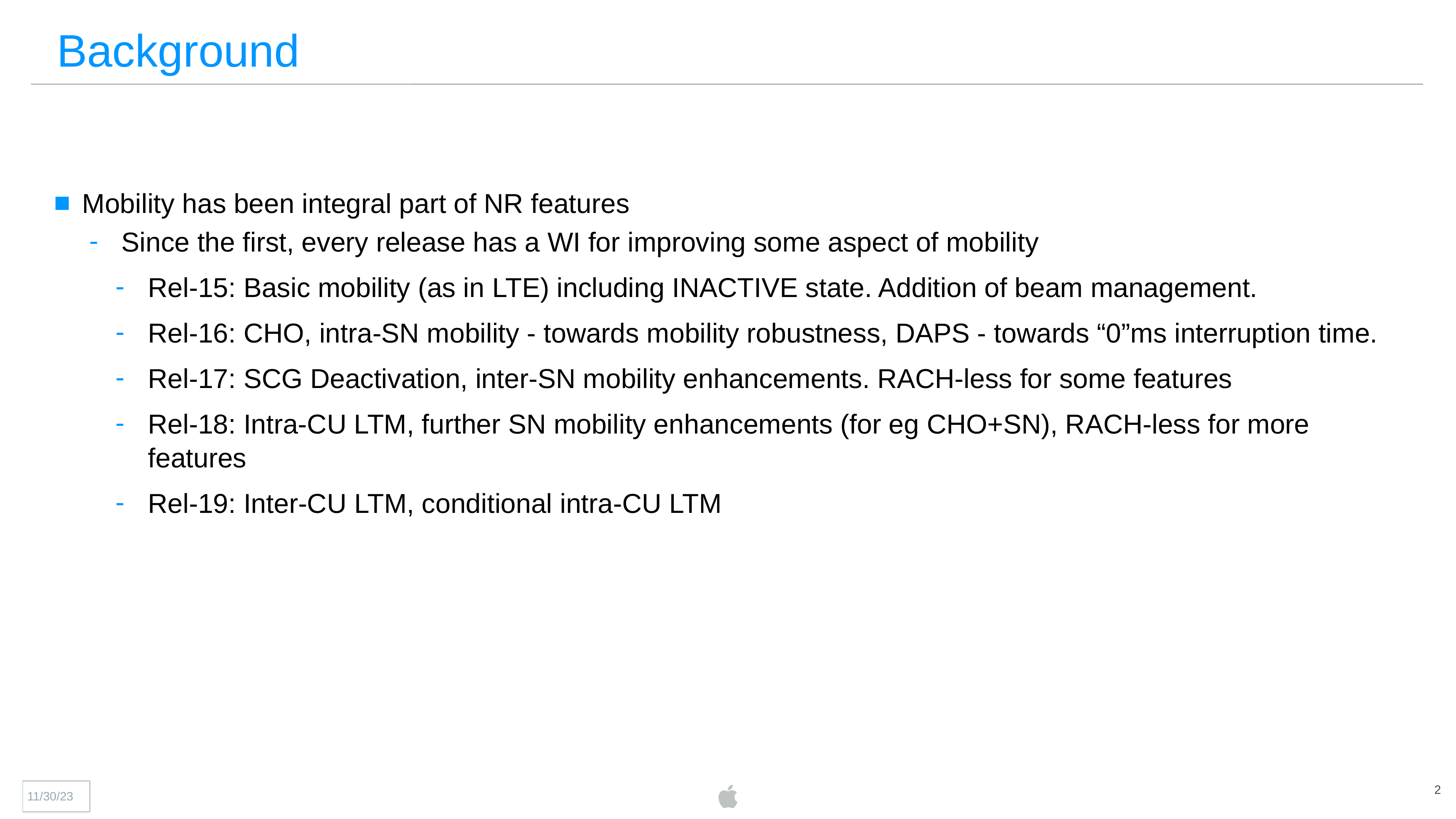

Background

Mobility has been integral part of NR features
Since the first, every release has a WI for improving some aspect of mobility
Rel-15: Basic mobility (as in LTE) including INACTIVE state. Addition of beam management.
Rel-16: CHO, intra-SN mobility - towards mobility robustness, DAPS - towards “0”ms interruption time.
Rel-17: SCG Deactivation, inter-SN mobility enhancements. RACH-less for some features
Rel-18: Intra-CU LTM, further SN mobility enhancements (for eg CHO+SN), RACH-less for more features
Rel-19: Inter-CU LTM, conditional intra-CU LTM
2